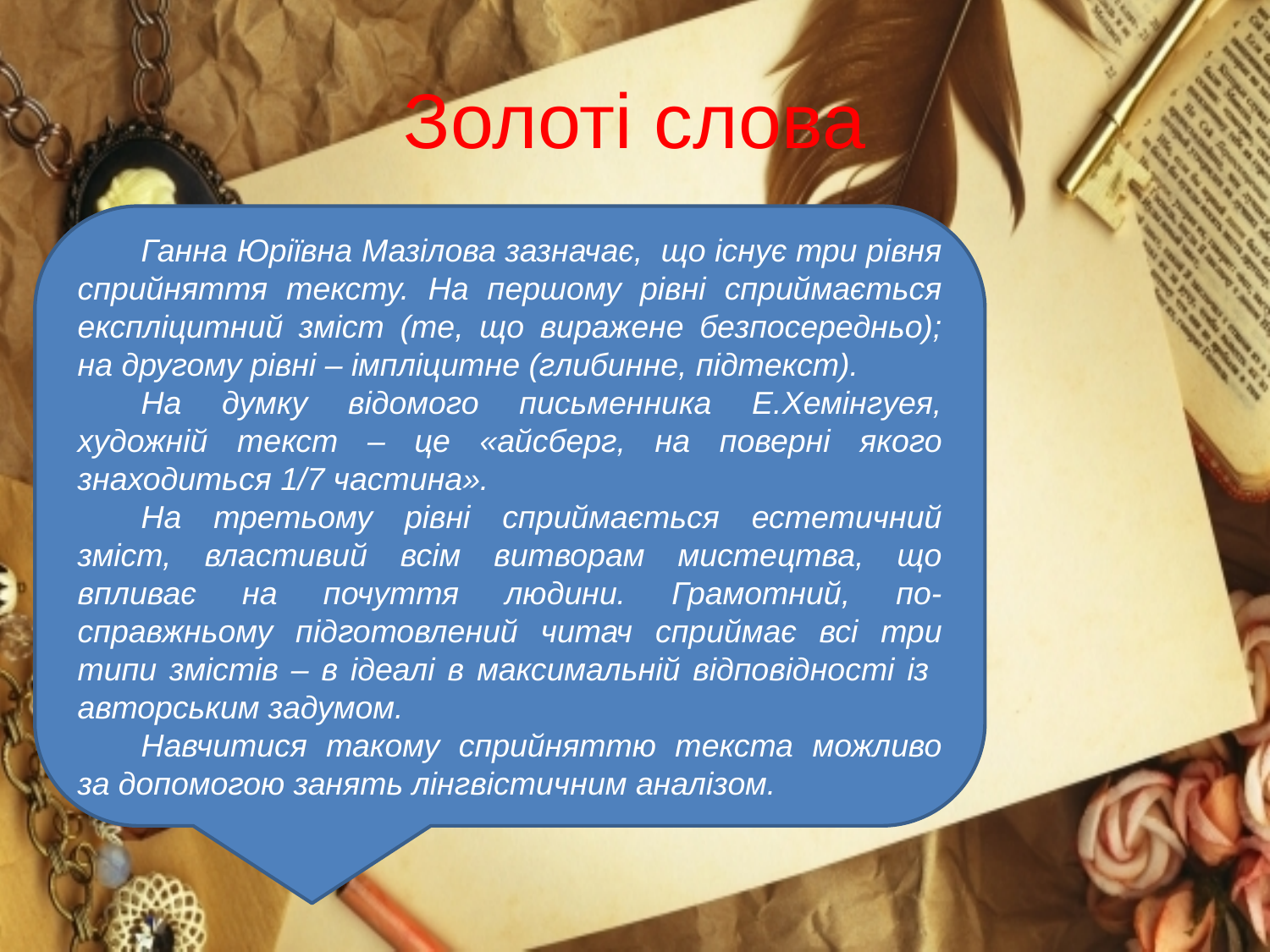

# Золоті слова
Ганна Юріївна Мазілова зазначає,  що існує три рівня сприйняття тексту. На першому рівні сприймається експліцитний зміст (те, що виражене безпосередньо); на другому рівні – імпліцитне (глибинне, підтекст).
На думку відомого письменника Е.Хемінгуея, художній текст – це «айсберг, на поверні якого знаходиться 1/7 частина».
На третьому рівні сприймається естетичний зміст, властивий всім витворам мистецтва, що впливає на почуття людини. Грамотний, по-справжньому підготовлений читач сприймає всі три типи змістів – в ідеалі в максимальній відповідності із  авторським задумом.
Навчитися такому сприйняттю текста можливо за допомогою занять лінгвістичним аналізом.